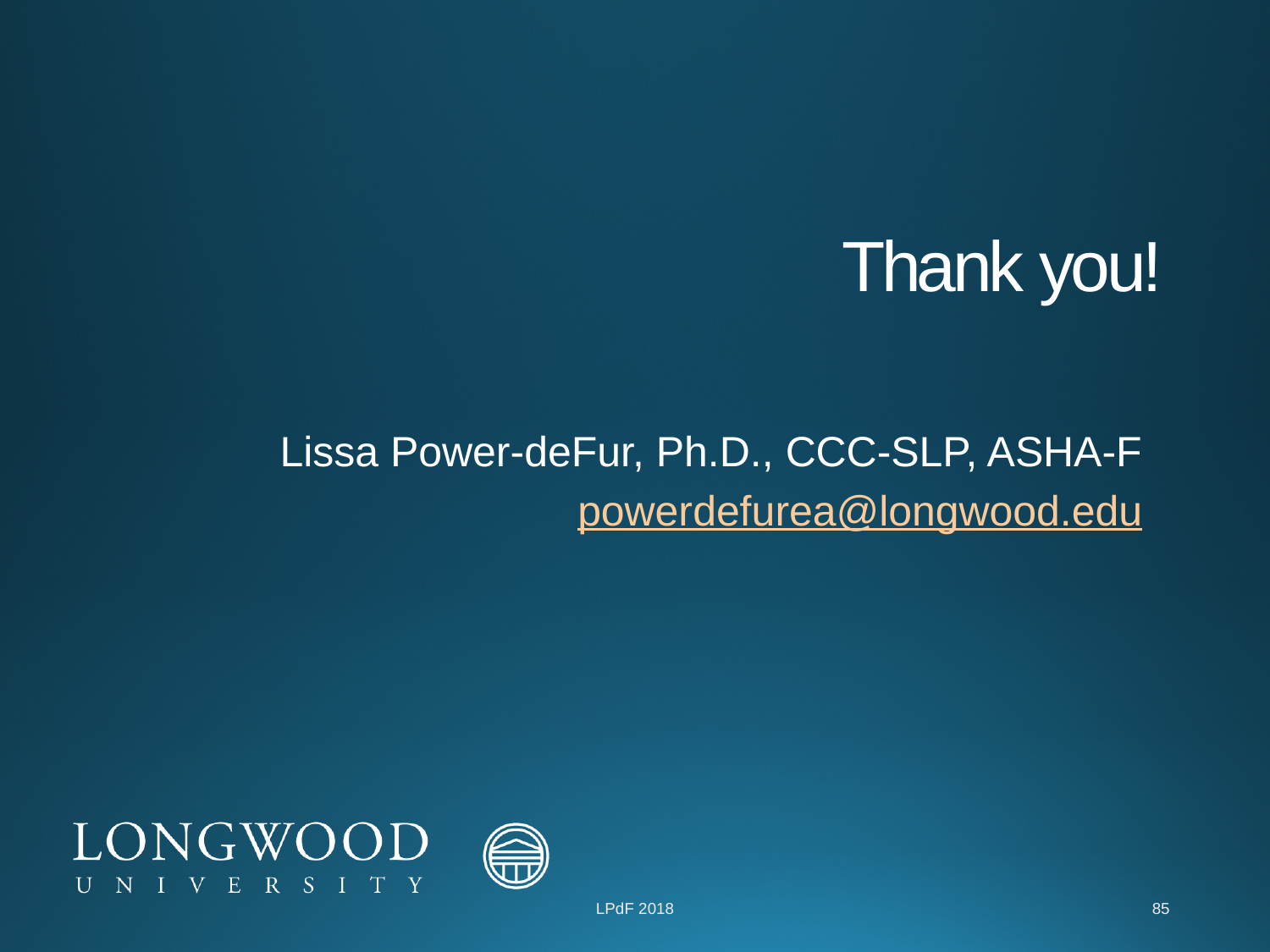

# Thank you!
Lissa Power-deFur, Ph.D., CCC-SLP, ASHA-F
powerdefurea@longwood.edu
LPdF 2018
85